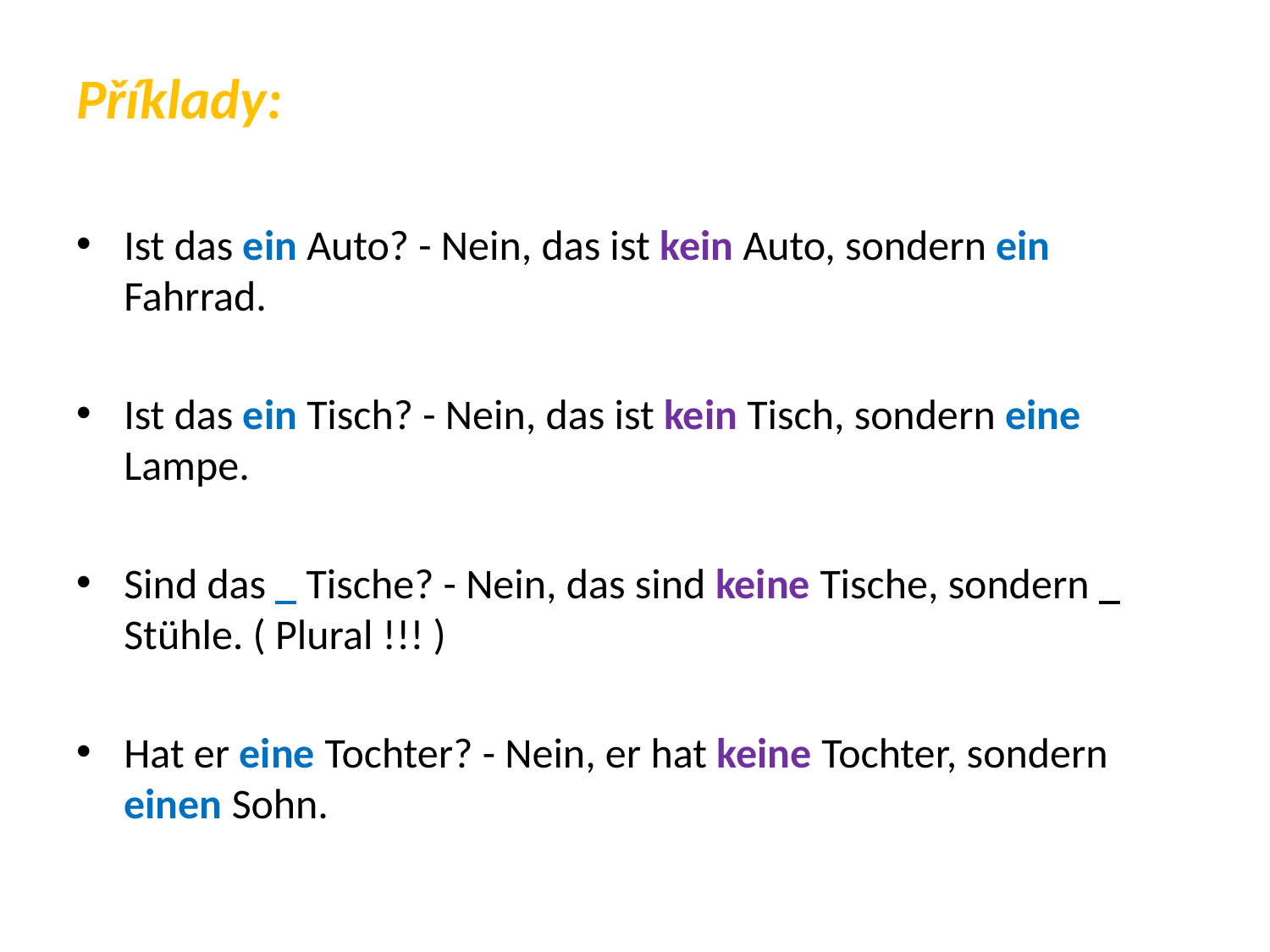

Příklady:

Ist das ein Auto? - Nein, das ist kein Auto, sondern ein Fahrrad.

Ist das ein Tisch? - Nein, das ist kein Tisch, sondern eine Lampe.

Sind das _ Tische? - Nein, das sind keine Tische, sondern _ Stühle. ( Plural !!! )

Hat er eine Tochter? - Nein, er hat keine Tochter, sondern einen Sohn.